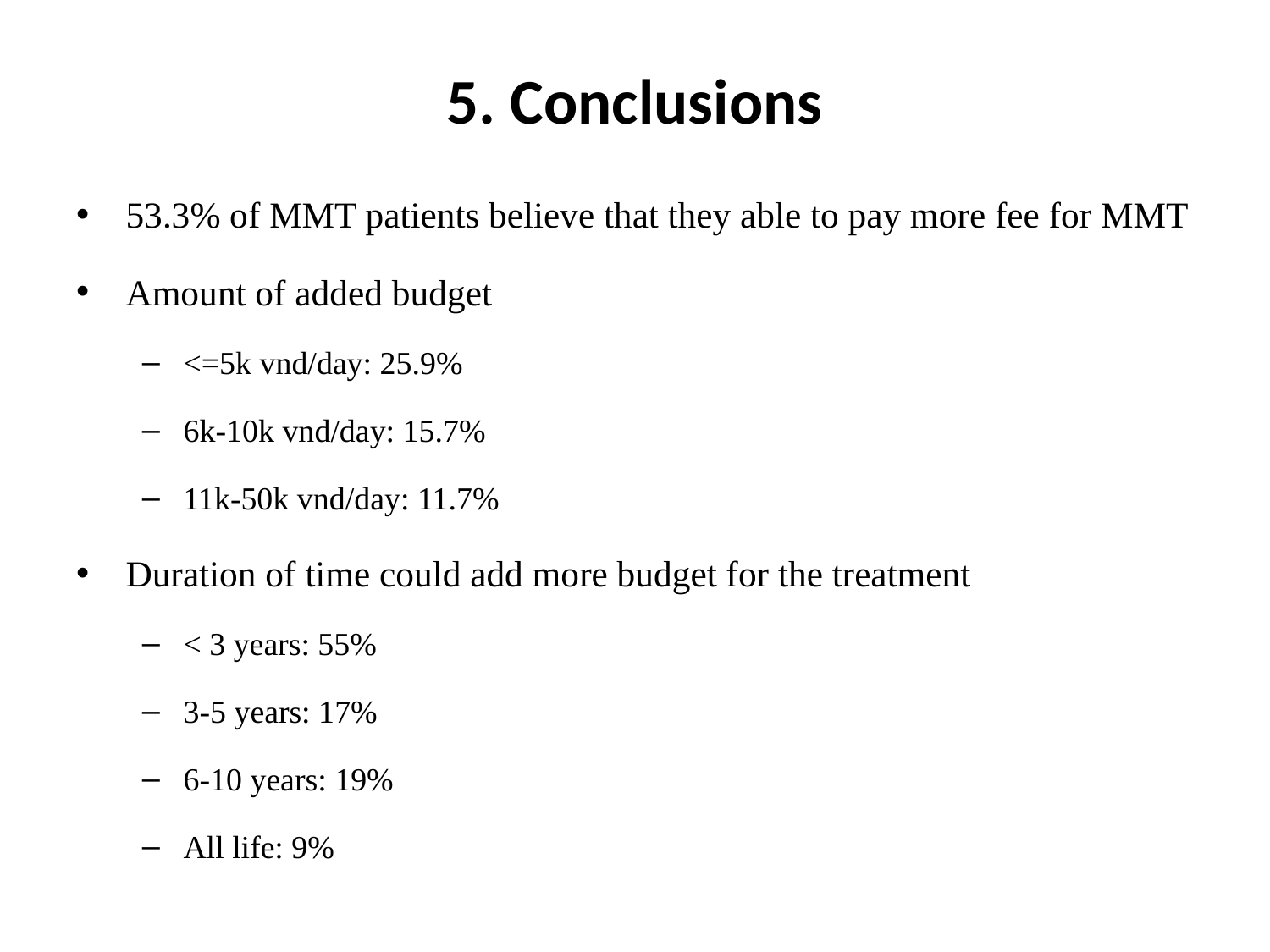

# 5. Conclusions
53.3% of MMT patients believe that they able to pay more fee for MMT
Amount of added budget
<=5k vnd/day: 25.9%
6k-10k vnd/day: 15.7%
11k-50k vnd/day: 11.7%
Duration of time could add more budget for the treatment
< 3 years: 55%
3-5 years: 17%
6-10 years: 19%
All life: 9%